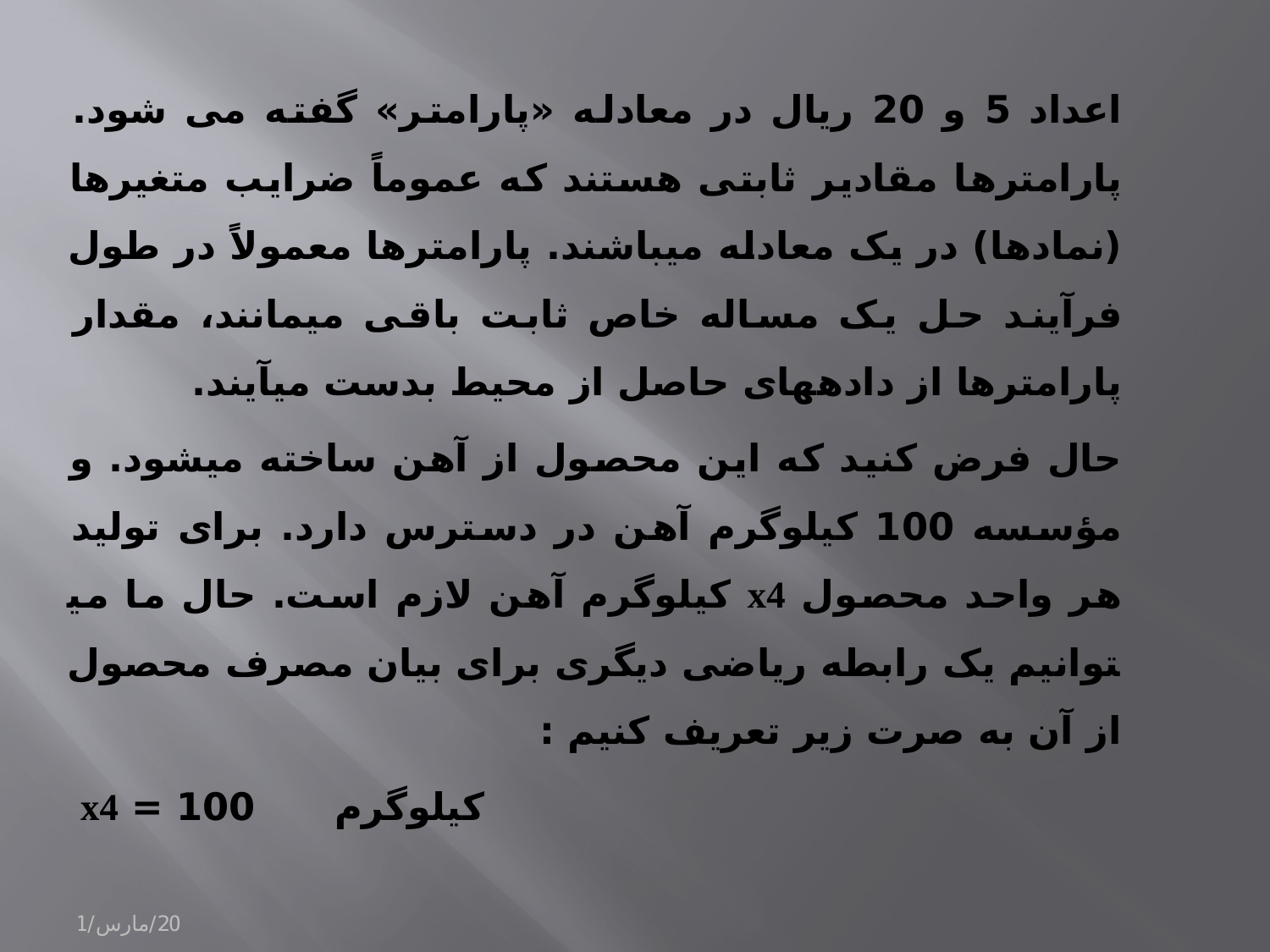

اعداد 5 و 20 ریال در معادله «پارامتر» گفته می شود. پارامترها مقادیر ثابتی هستند که عموماً ضرایب متغیرها (نمادها) در یک معادله می­باشند. پارامترها معمولاً در طول فرآیند حل یک مساله خاص ثابت باقی می­مانند، مقدار پارامترها از داده­های حاصل از محیط بدست می­آیند.
حال فرض کنید که این محصول از آهن ساخته می­شود. و مؤسسه 100 کیلوگرم آهن در دسترس دارد. برای تولید هر واحد محصول x4 کیلوگرم آهن لازم است. حال ما می­توانیم یک رابطه ریاضی دیگری برای بیان مصرف محصول از آن به صرت زیر تعریف کنیم :
          کیلوگرم      100 = x4

20/مارس/1